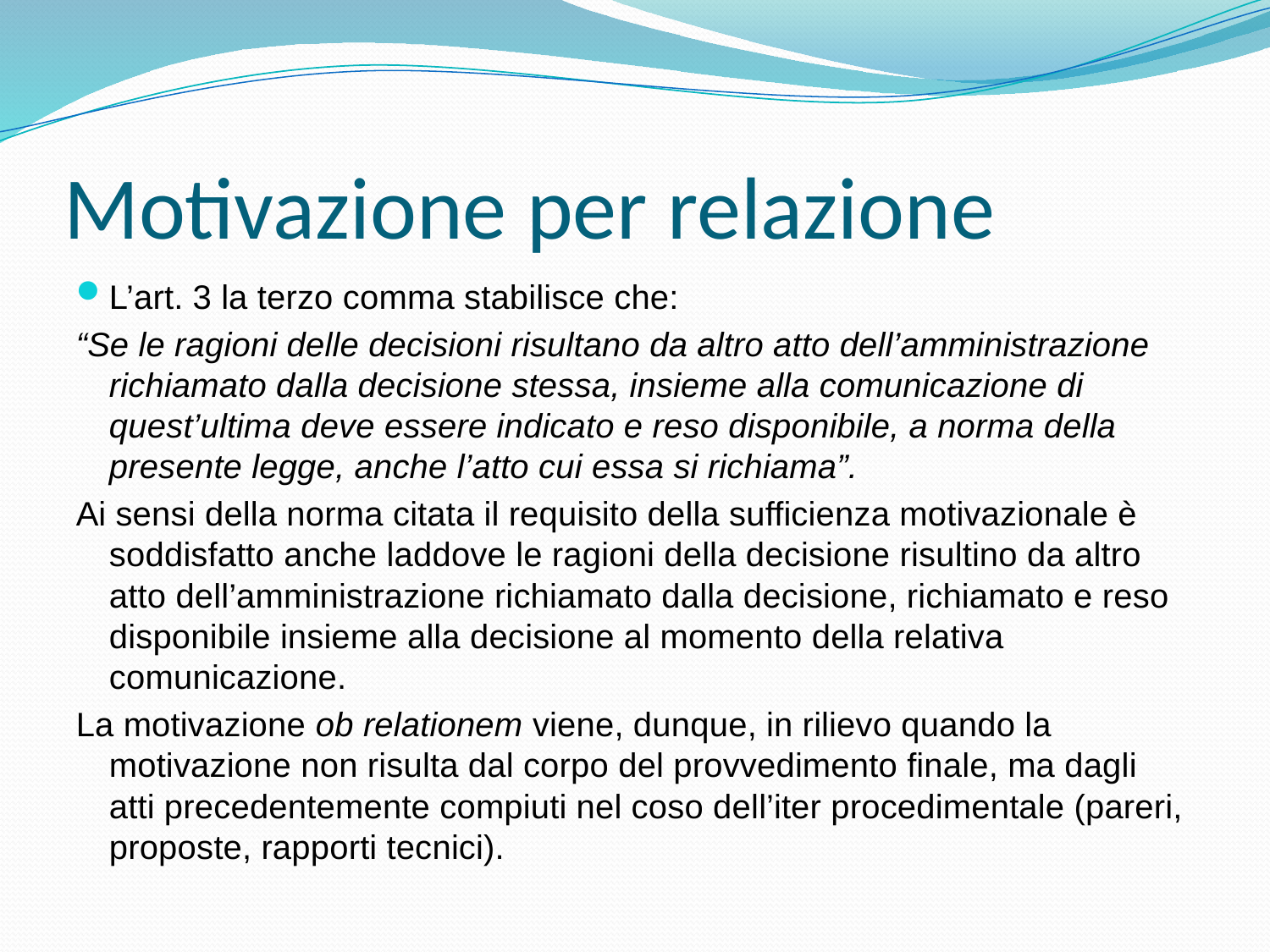

# Motivazione per relazione
L’art. 3 la terzo comma stabilisce che:
“Se le ragioni delle decisioni risultano da altro atto dell’amministrazione richiamato dalla decisione stessa, insieme alla comunicazione di quest’ultima deve essere indicato e reso disponibile, a norma della presente legge, anche l’atto cui essa si richiama”.
Ai sensi della norma citata il requisito della sufficienza motivazionale è soddisfatto anche laddove le ragioni della decisione risultino da altro atto dell’amministrazione richiamato dalla decisione, richiamato e reso disponibile insieme alla decisione al momento della relativa comunicazione.
La motivazione ob relationem viene, dunque, in rilievo quando la motivazione non risulta dal corpo del provvedimento finale, ma dagli atti precedentemente compiuti nel coso dell’iter procedimentale (pareri, proposte, rapporti tecnici).